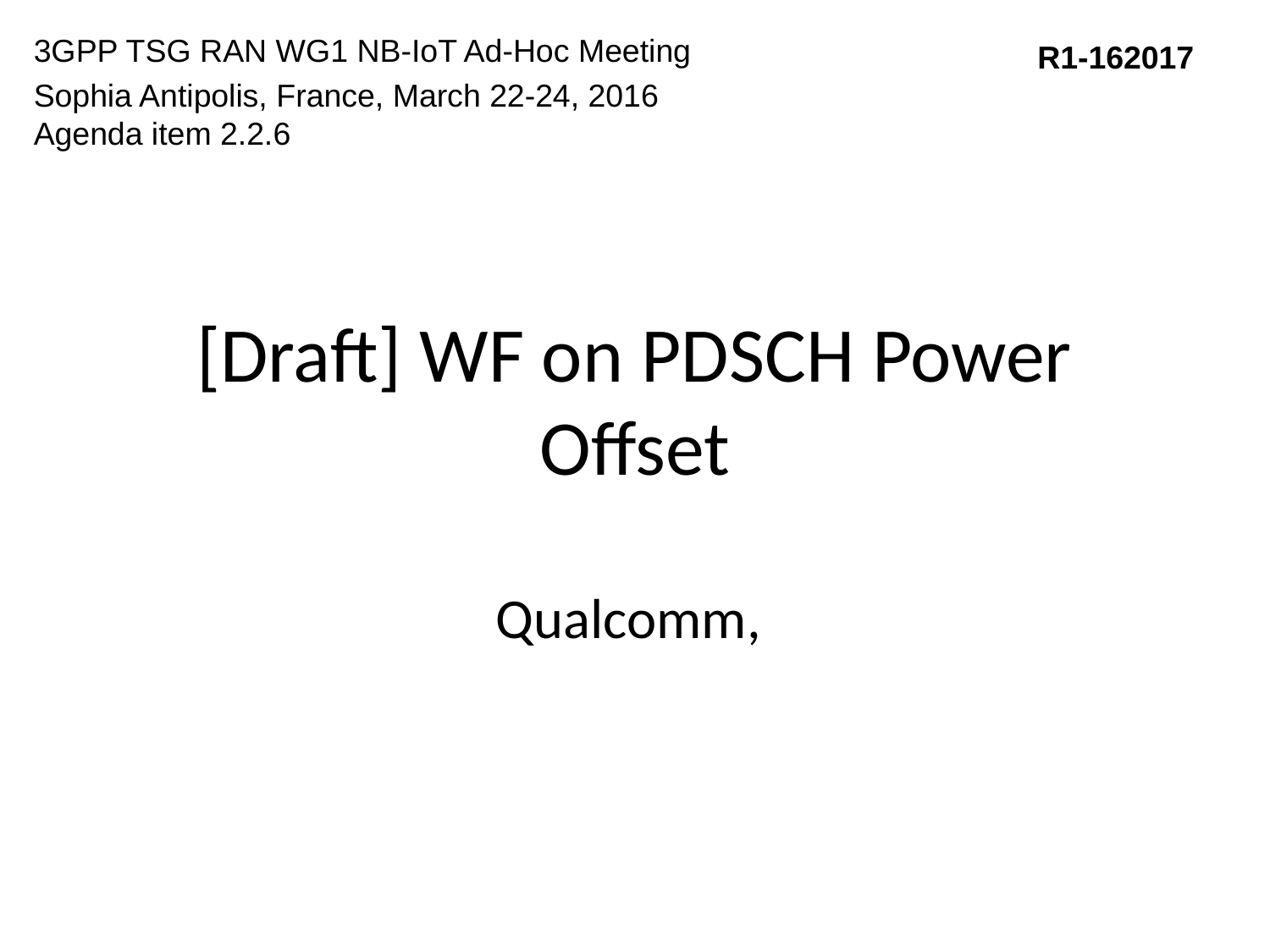

3GPP TSG RAN WG1 NB-IoT Ad-Hoc Meeting
Sophia Antipolis, France, March 22-24, 2016
Agenda item 2.2.6
R1-162017
# [Draft] WF on PDSCH Power Offset
Qualcomm,